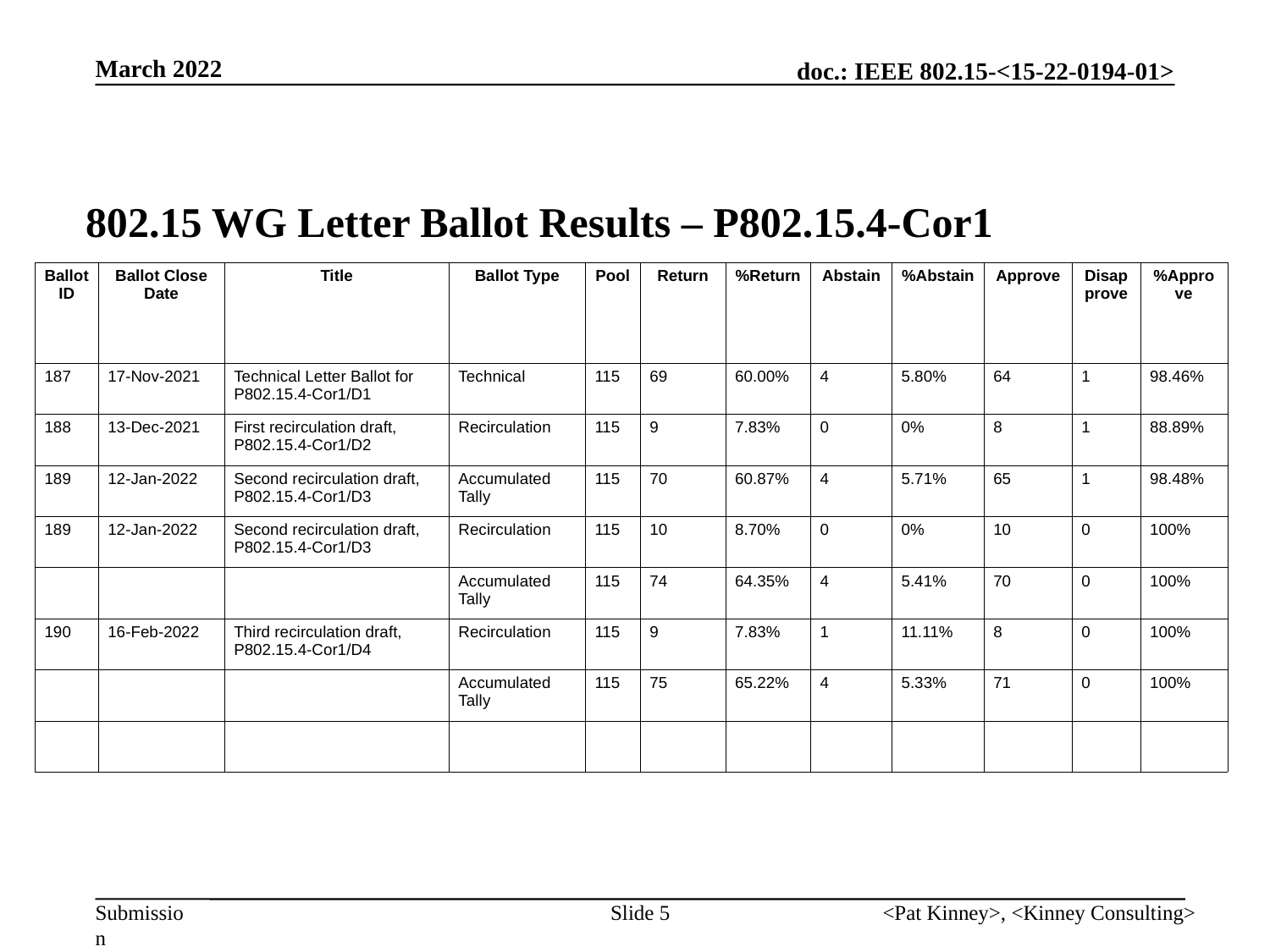

March 2022
802.15 WG Letter Ballot Results – P802.15.4-Cor1
| Ballot ID | Ballot Close Date | Title | Ballot Type | Pool | Return | %Return | Abstain | %Abstain | Approve | Disapprove | %Approve |
| --- | --- | --- | --- | --- | --- | --- | --- | --- | --- | --- | --- |
| 187 | 17-Nov-2021 | Technical Letter Ballot for P802.15.4-Cor1/D1 | Technical | 115 | 69 | 60.00% | 4 | 5.80% | 64 | 1 | 98.46% |
| 188 | 13-Dec-2021 | First recirculation draft, P802.15.4-Cor1/D2 | Recirculation | 115 | 9 | 7.83% | 0 | 0% | 8 | 1 | 88.89% |
| 189 | 12-Jan-2022 | Second recirculation draft, P802.15.4-Cor1/D3 | Accumulated Tally | 115 | 70 | 60.87% | 4 | 5.71% | 65 | 1 | 98.48% |
| 189 | 12-Jan-2022 | Second recirculation draft, P802.15.4-Cor1/D3 | Recirculation | 115 | 10 | 8.70% | 0 | 0% | 10 | 0 | 100% |
|  |  |  | Accumulated Tally | 115 | 74 | 64.35% | 4 | 5.41% | 70 | 0 | 100% |
| 190 | 16-Feb-2022 | Third recirculation draft, P802.15.4-Cor1/D4 | Recirculation | 115 | 9 | 7.83% | 1 | 11.11% | 8 | 0 | 100% |
|  |  |  | Accumulated Tally | 115 | 75 | 65.22% | 4 | 5.33% | 71 | 0 | 100% |
|  |  |  |  |  |  |  |  |  |  |  |  |
Slide 5
<Pat Kinney>, <Kinney Consulting>